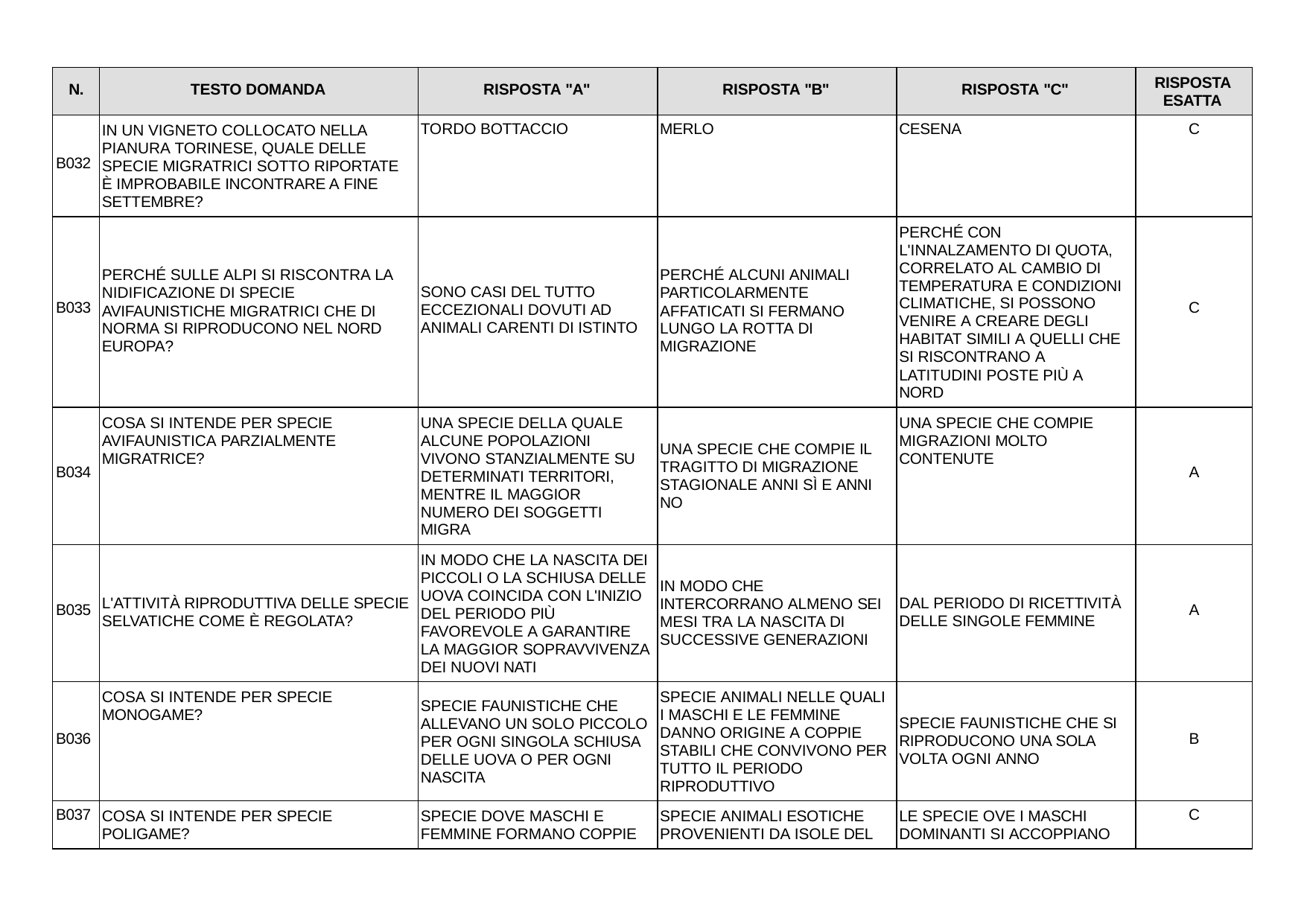

| N. | TESTO DOMANDA | RISPOSTA "A" | RISPOSTA "B" | RISPOSTA "C" | RISPOSTA ESATTA |
| --- | --- | --- | --- | --- | --- |
| B032 | IN UN VIGNETO COLLOCATO NELLA PIANURA TORINESE, QUALE DELLE SPECIE MIGRATRICI SOTTO RIPORTATE È IMPROBABILE INCONTRARE A FINE SETTEMBRE? | TORDO BOTTACCIO | MERLO | CESENA | C |
| B033 | PERCHÉ SULLE ALPI SI RISCONTRA LA NIDIFICAZIONE DI SPECIE AVIFAUNISTICHE MIGRATRICI CHE DI NORMA SI RIPRODUCONO NEL NORD EUROPA? | SONO CASI DEL TUTTO ECCEZIONALI DOVUTI AD ANIMALI CARENTI DI ISTINTO | PERCHÉ ALCUNI ANIMALI PARTICOLARMENTE AFFATICATI SI FERMANO LUNGO LA ROTTA DI MIGRAZIONE | PERCHÉ CON L'INNALZAMENTO DI QUOTA, CORRELATO AL CAMBIO DI TEMPERATURA E CONDIZIONI CLIMATICHE, SI POSSONO VENIRE A CREARE DEGLI HABITAT SIMILI A QUELLI CHE SI RISCONTRANO A LATITUDINI POSTE PIÙ A NORD | C |
| B034 | COSA SI INTENDE PER SPECIE AVIFAUNISTICA PARZIALMENTE MIGRATRICE? | UNA SPECIE DELLA QUALE ALCUNE POPOLAZIONI VIVONO STANZIALMENTE SU DETERMINATI TERRITORI, MENTRE IL MAGGIOR NUMERO DEI SOGGETTI MIGRA | UNA SPECIE CHE COMPIE IL TRAGITTO DI MIGRAZIONE STAGIONALE ANNI SÌ E ANNI NO | UNA SPECIE CHE COMPIE MIGRAZIONI MOLTO CONTENUTE | A |
| B035 | L'ATTIVITÀ RIPRODUTTIVA DELLE SPECIE SELVATICHE COME È REGOLATA? | IN MODO CHE LA NASCITA DEI PICCOLI O LA SCHIUSA DELLE UOVA COINCIDA CON L'INIZIO DEL PERIODO PIÙ FAVOREVOLE A GARANTIRE LA MAGGIOR SOPRAVVIVENZA DEI NUOVI NATI | IN MODO CHE INTERCORRANO ALMENO SEI MESI TRA LA NASCITA DI SUCCESSIVE GENERAZIONI | DAL PERIODO DI RICETTIVITÀ DELLE SINGOLE FEMMINE | A |
| B036 | COSA SI INTENDE PER SPECIE MONOGAME? | SPECIE FAUNISTICHE CHE ALLEVANO UN SOLO PICCOLO PER OGNI SINGOLA SCHIUSA DELLE UOVA O PER OGNI NASCITA | SPECIE ANIMALI NELLE QUALI I MASCHI E LE FEMMINE DANNO ORIGINE A COPPIE STABILI CHE CONVIVONO PER TUTTO IL PERIODO RIPRODUTTIVO | SPECIE FAUNISTICHE CHE SI RIPRODUCONO UNA SOLA VOLTA OGNI ANNO | B |
| B037 | COSA SI INTENDE PER SPECIE POLIGAME? | SPECIE DOVE MASCHI E FEMMINE FORMANO COPPIE | SPECIE ANIMALI ESOTICHE PROVENIENTI DA ISOLE DEL | LE SPECIE OVE I MASCHI DOMINANTI SI ACCOPPIANO | C |